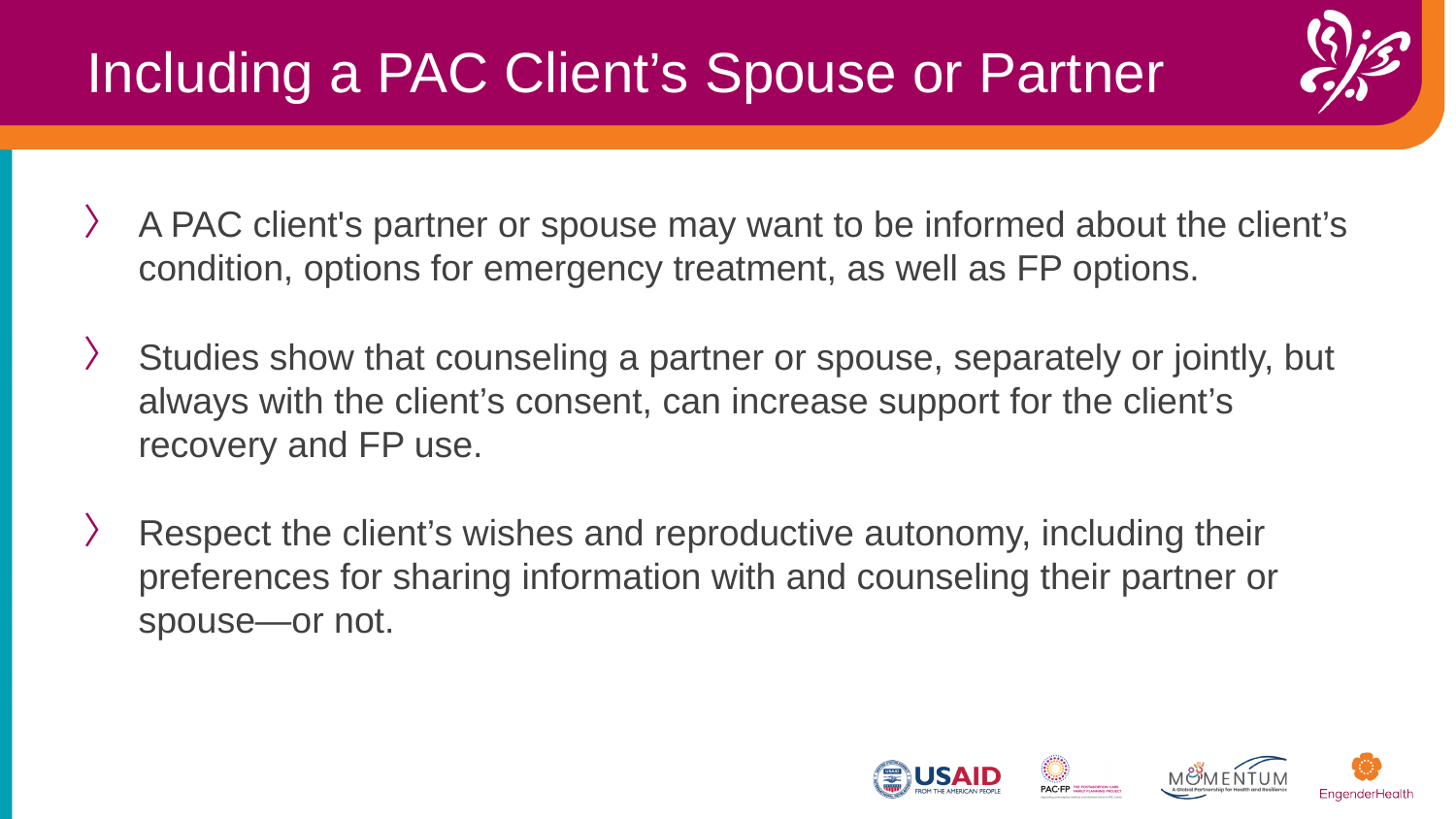

Including a PAC Client’s Spouse or Partner
A PAC client's partner or spouse may want to be informed about the client’s condition, options for emergency treatment, as well as FP options.
Studies show that counseling a partner or spouse, separately or jointly, but always with the client’s consent, can increase support for the client’s recovery and FP use.
Respect the client’s wishes and reproductive autonomy, including their preferences for sharing information with and counseling their partner or spouse—or not.